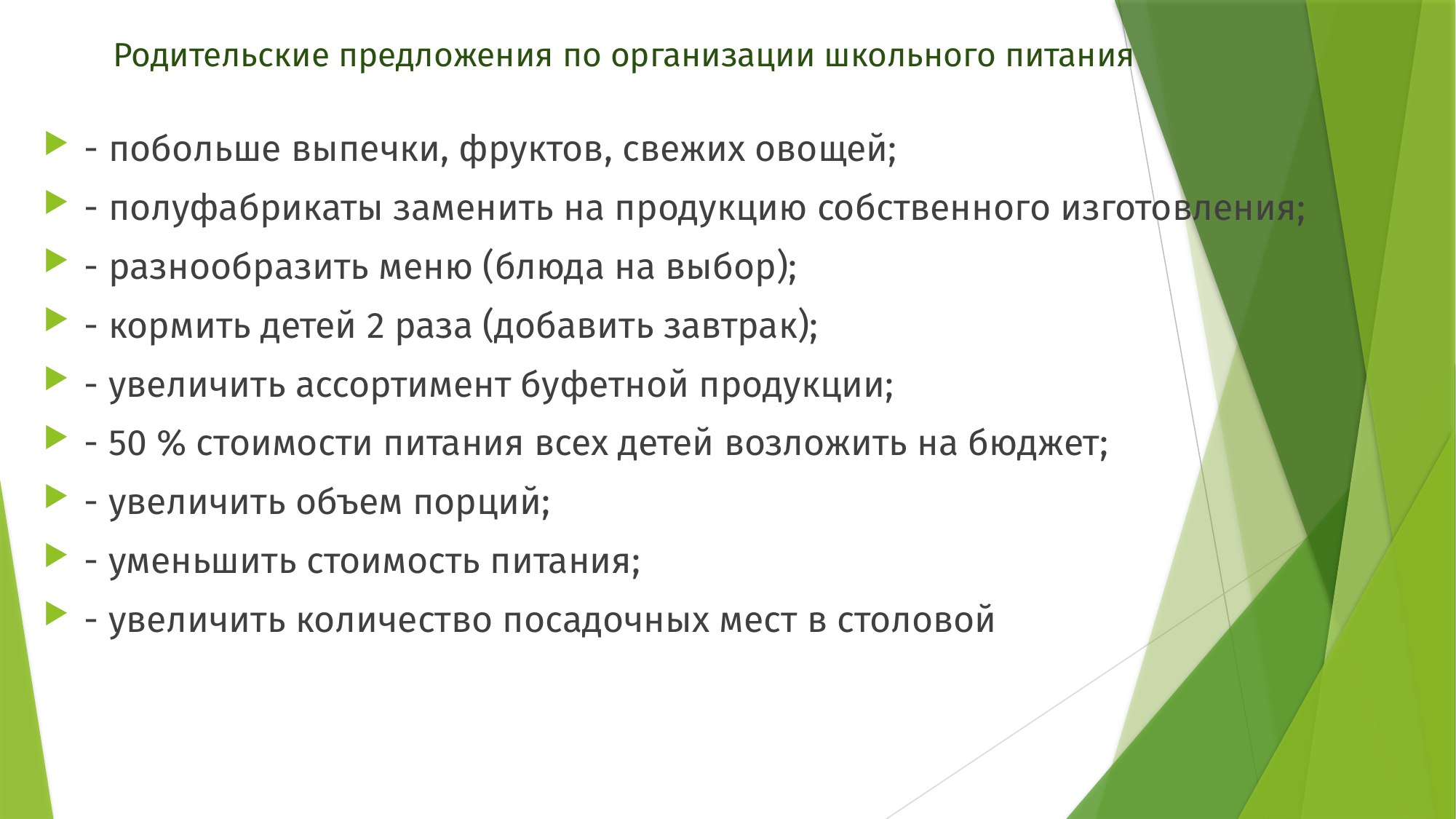

# Родительские предложения по организации школьного питания
- побольше выпечки, фруктов, свежих овощей;
- полуфабрикаты заменить на продукцию собственного изготовления;
- разнообразить меню (блюда на выбор);
- кормить детей 2 раза (добавить завтрак);
- увеличить ассортимент буфетной продукции;
- 50 % стоимости питания всех детей возложить на бюджет;
- увеличить объем порций;
- уменьшить стоимость питания;
- увеличить количество посадочных мест в столовой